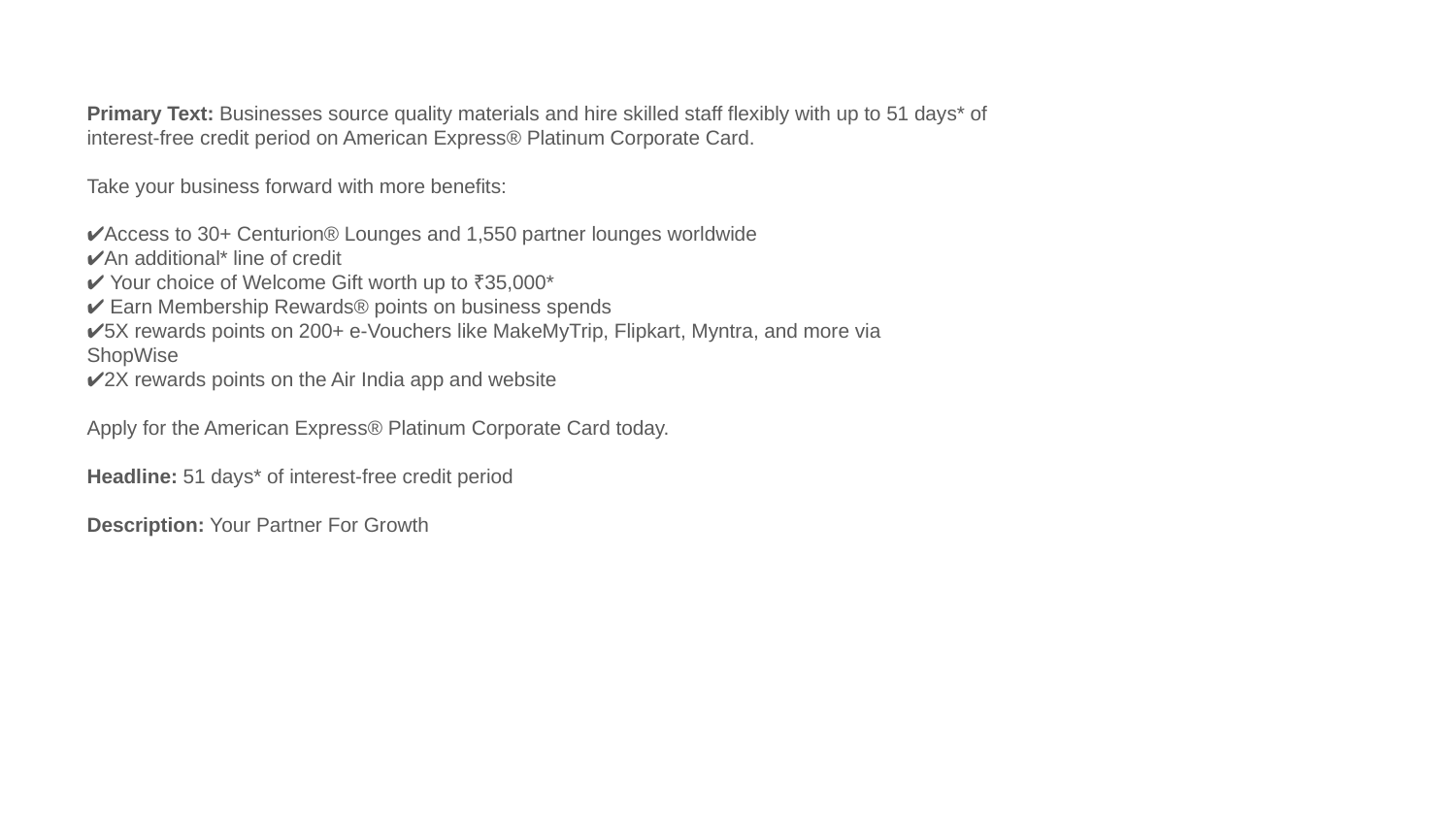

Primary Text: Businesses source quality materials and hire skilled staff flexibly with up to 51 days* of interest-free credit period on American Express® Platinum Corporate Card.

Take your business forward with more benefits:

✔Access to 30+ Centurion® Lounges and 1,550 partner lounges worldwide
✔An additional* line of credit
✔ Your choice of Welcome Gift worth up to ₹35,000*
✔ Earn Membership Rewards® points on business spends
✔5X rewards points on 200+ e-Vouchers like MakeMyTrip, Flipkart, Myntra, and more via
ShopWise
✔2X rewards points on the Air India app and website

Apply for the American Express® Platinum Corporate Card today.

Headline: 51 days* of interest-free credit period

Description: Your Partner For Growth